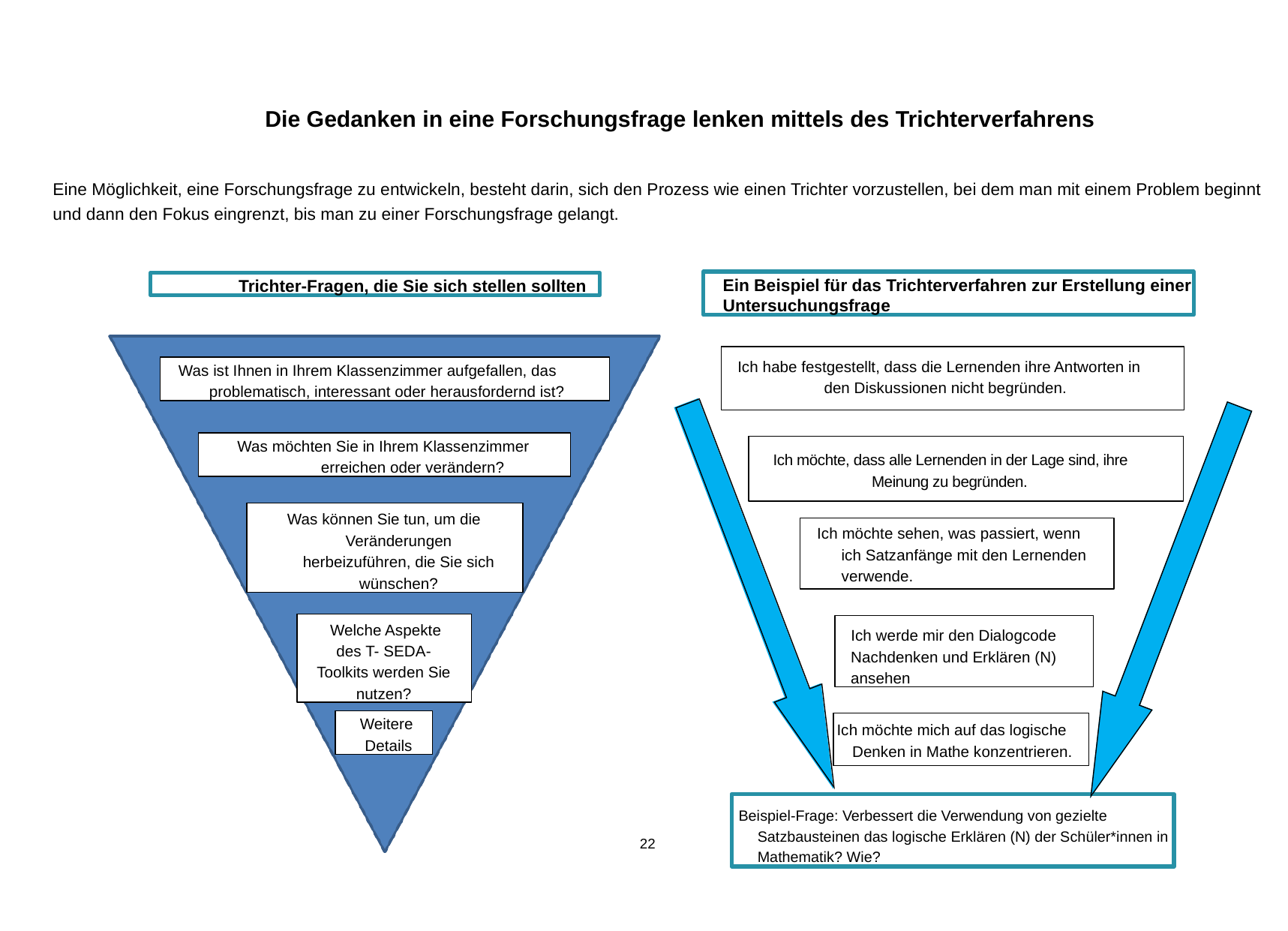

Die Gedanken in eine Forschungsfrage lenken mittels des Trichterverfahrens

Eine Möglichkeit, eine Forschungsfrage zu entwickeln, besteht darin, sich den Prozess wie einen Trichter vorzustellen, bei dem man mit einem Problem beginnt und dann den Fokus eingrenzt, bis man zu einer Forschungsfrage gelangt.
Ein Beispiel für das Trichterverfahren zur Erstellung einer Untersuchungsfrage
Trichter-Fragen, die Sie sich stellen sollten

Ich habe festgestellt, dass die Lernenden ihre Antworten in den Diskussionen nicht begründen.
Was ist Ihnen in Ihrem Klassenzimmer aufgefallen, das problematisch, interessant oder herausfordernd ist?

Was möchten Sie in Ihrem Klassenzimmer erreichen oder verändern?

Ich möchte, dass alle Lernenden in der Lage sind, ihre Meinung zu begründen.
Was können Sie tun, um die Veränderungen herbeizuführen, die Sie sich wünschen?

Ich möchte sehen, was passiert, wenn ich Satzanfänge mit den Lernenden verwende.
Welche Aspekte des T- SEDA-Toolkits werden Sie nutzen?

Ich werde mir den Dialogcode Nachdenken und Erklären (N) ansehen
Weitere
Details

Ich möchte mich auf das logische Denken in Mathe konzentrieren.

Beispiel-Frage: Verbessert die Verwendung von gezielte Satzbausteinen das logische Erklären (N) der Schüler*innen in Mathematik? Wie?
22